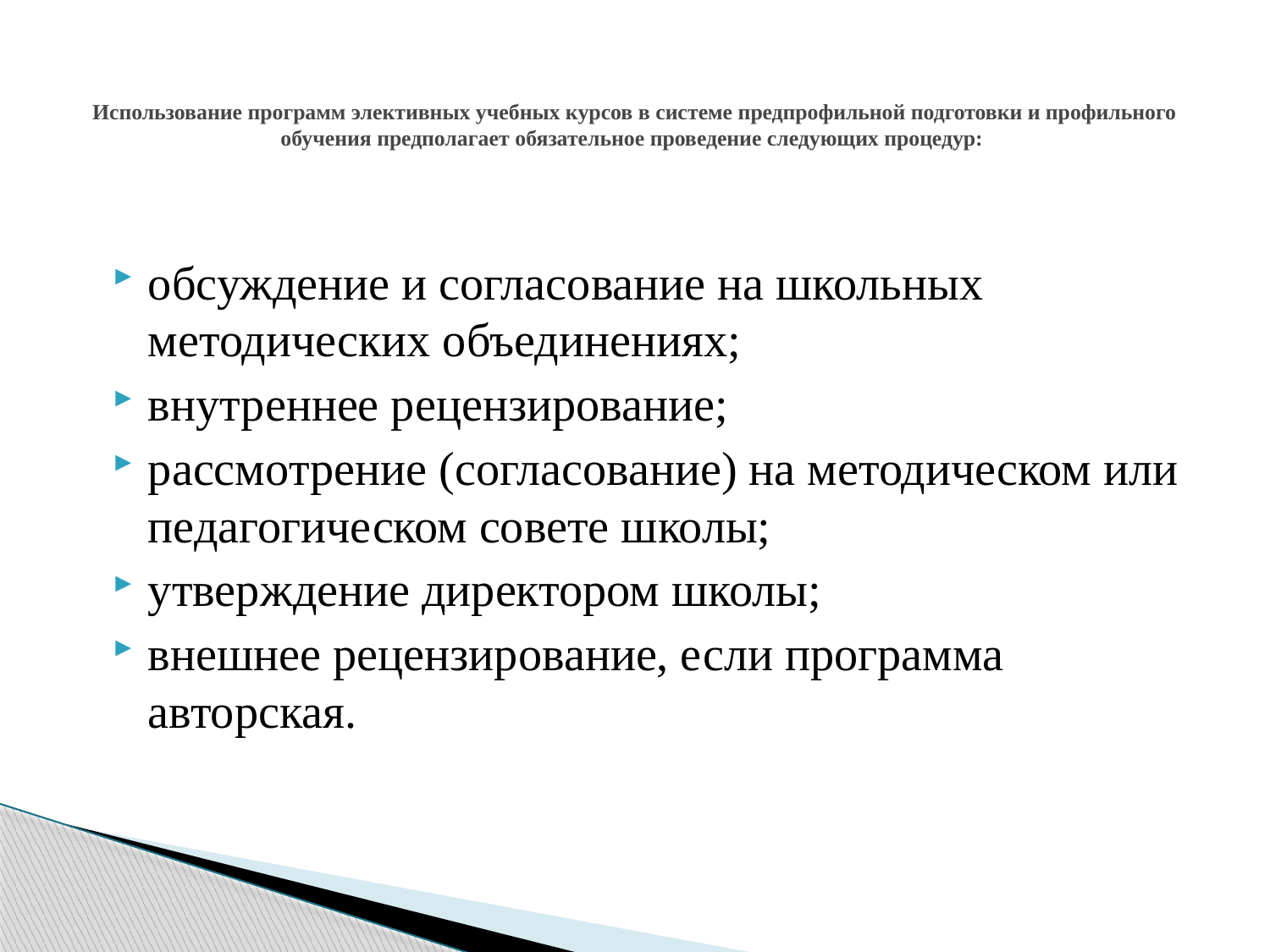

# Использование программ элективных учебных курсов в системе предпрофильной подготовки и профильного обучения предполагает обязательное проведение следующих процедур:
обсуждение и согласование на школьных методических объединениях;
внутреннее рецензирование;
рассмотрение (согласование) на методическом или педагогическом совете школы;
утверждение директором школы;
внешнее рецензирование, если программа авторская.